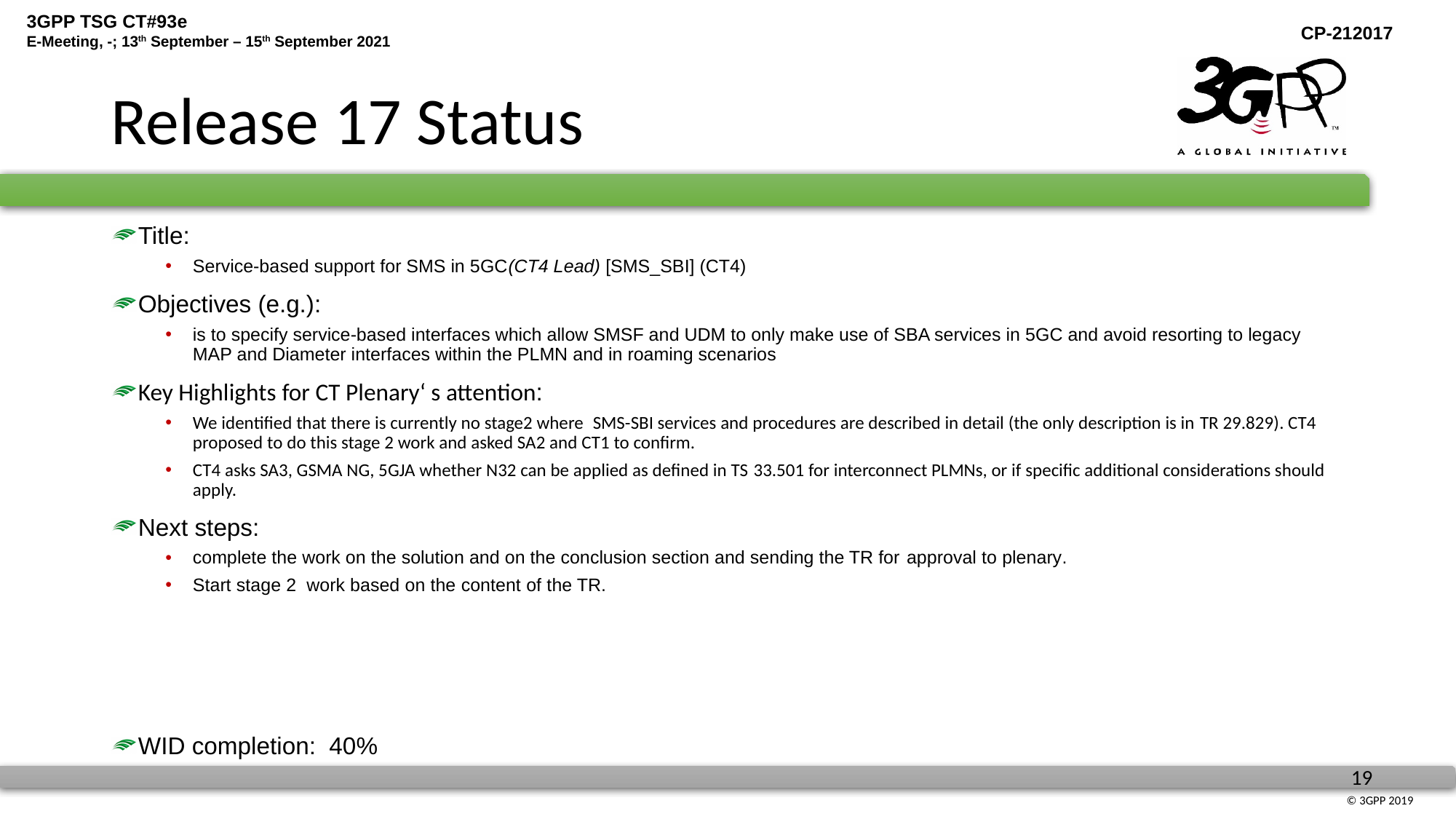

# Release 17 Status
Title:
Service-based support for SMS in 5GC(CT4 Lead) [SMS_SBI] (CT4)
Objectives (e.g.):
is to specify service-based interfaces which allow SMSF and UDM to only make use of SBA services in 5GC and avoid resorting to legacy MAP and Diameter interfaces within the PLMN and in roaming scenarios
Key Highlights for CT Plenary‘ s attention:
We identified that there is currently no stage2 where  SMS-SBI services and procedures are described in detail (the only description is in TR 29.829). CT4 proposed to do this stage 2 work and asked SA2 and CT1 to confirm.
CT4 asks SA3, GSMA NG, 5GJA whether N32 can be applied as defined in TS 33.501 for interconnect PLMNs, or if specific additional considerations should apply.
Next steps:
complete the work on the solution and on the conclusion section and sending the TR for approval to plenary.
Start stage 2  work based on the content of the TR.

WID completion:  40%